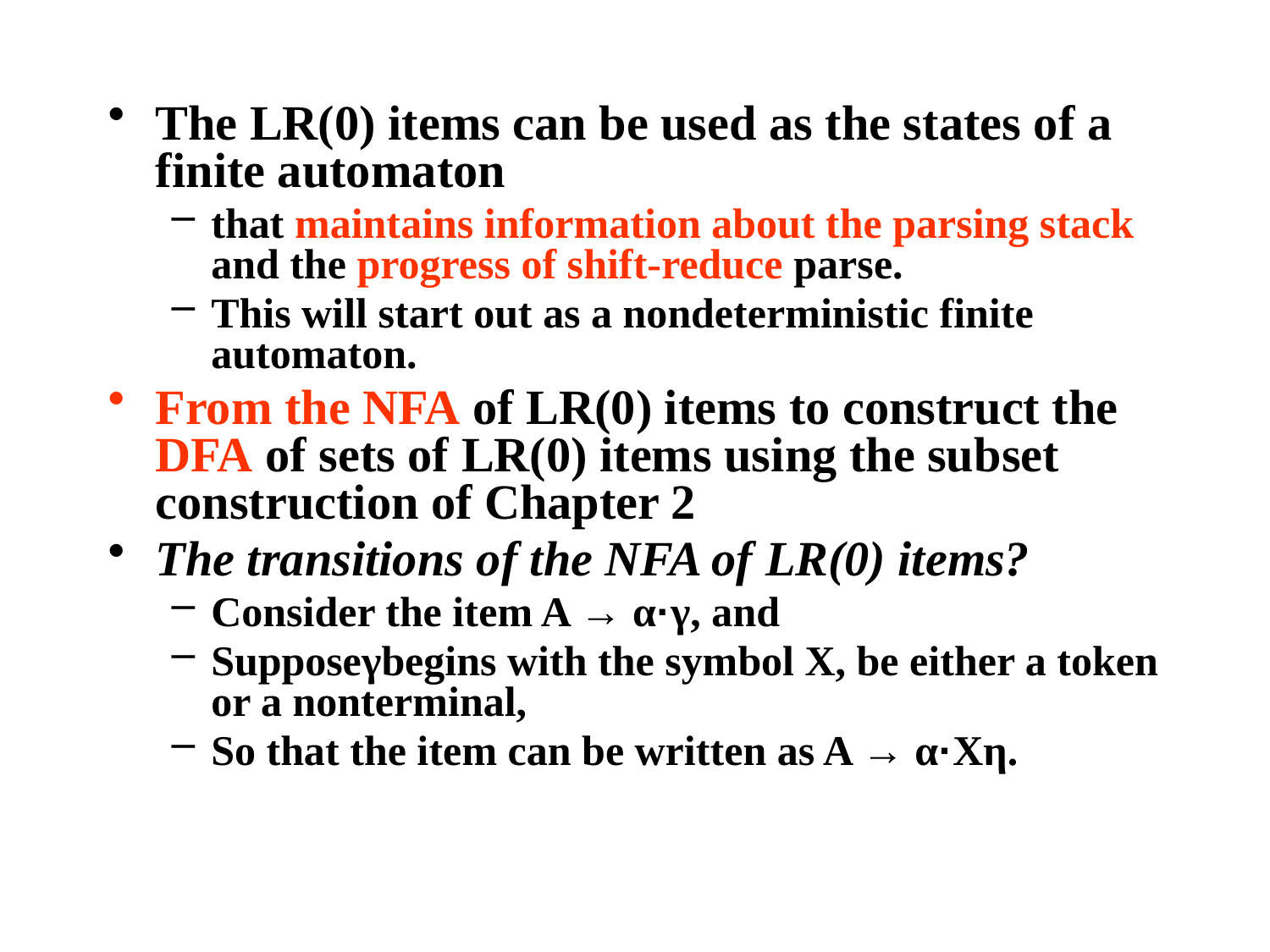

The LR(0) items can be used as the states of a finite automaton
that maintains information about the parsing stack and the progress of shift-reduce parse.
This will start out as a nondeterministic finite automaton.
From the NFA of LR(0) items to construct the DFA of sets of LR(0) items using the subset construction of Chapter 2
The transitions of the NFA of LR(0) items?
Consider the item A → α·γ, and
Supposeγbegins with the symbol X, be either a token or a nonterminal,
So that the item can be written as A → α·Xη.